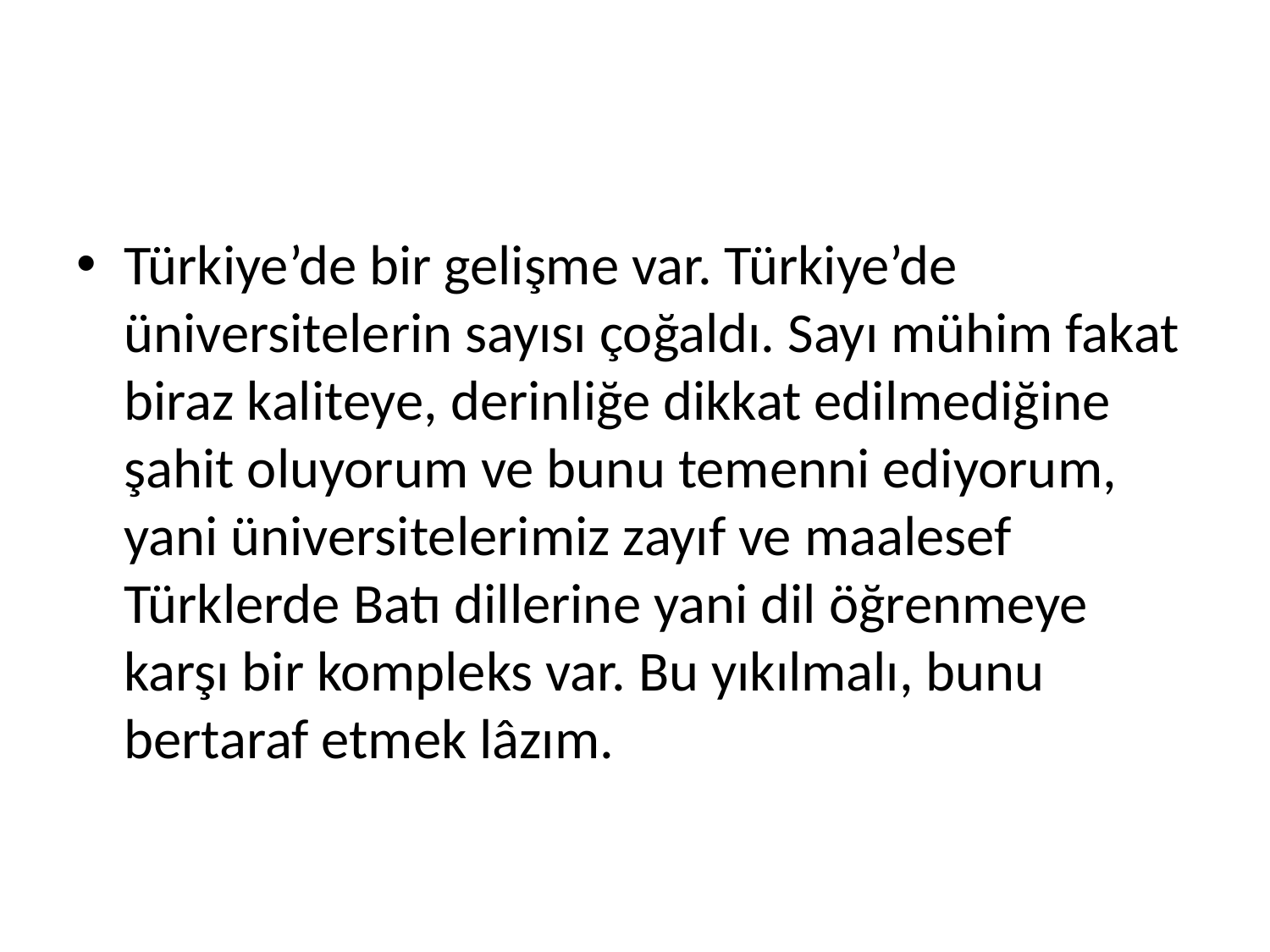

#
Türkiye’de bir gelişme var. Türkiye’de üniversitelerin sayısı çoğaldı. Sayı mühim fakat biraz kaliteye, derinliğe dikkat edilmediğine şahit oluyorum ve bunu temenni ediyorum, yani üniversitelerimiz zayıf ve maalesef Türklerde Batı dillerine yani dil öğrenmeye karşı bir kompleks var. Bu yıkılmalı, bunu bertaraf etmek lâzım.